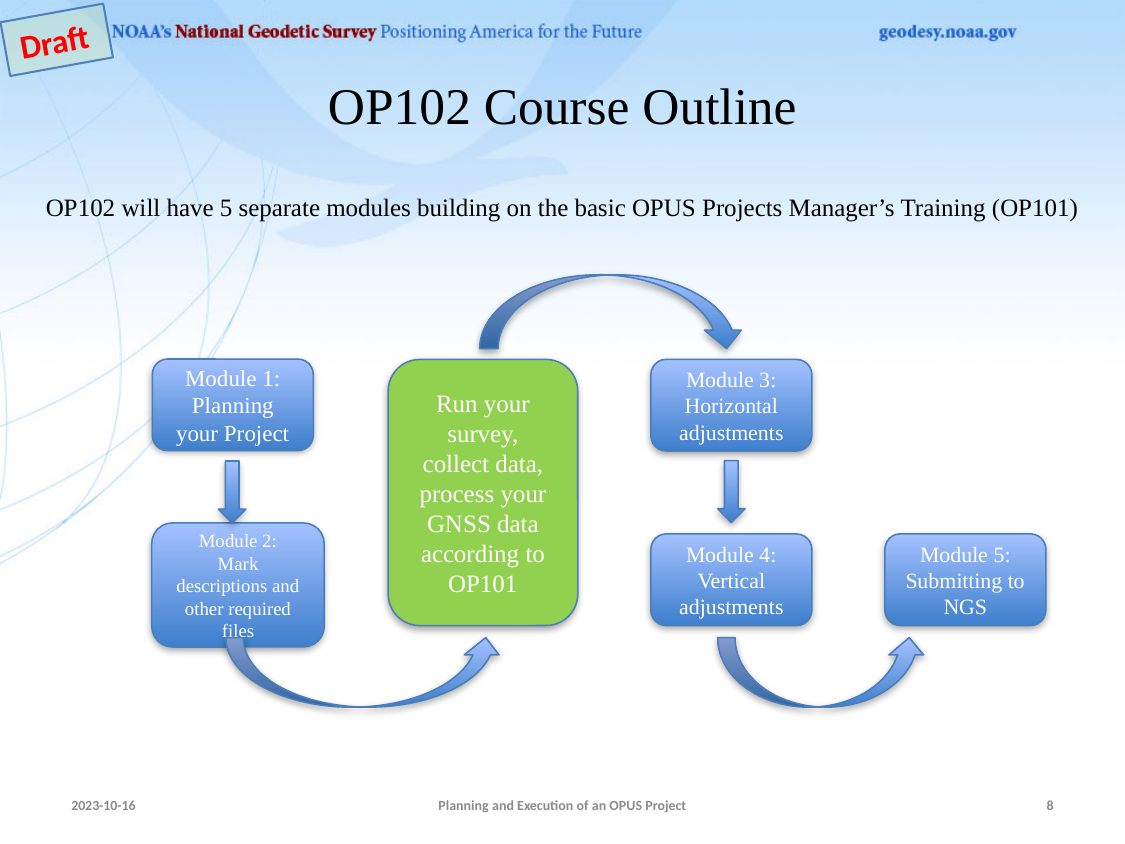

Draft
# OP102 Course Outline
OP102 will have 5 separate modules building on the basic OPUS Projects Manager’s Training (OP101)

Module 1:
Planning your Project
Run your survey, collect data, process your GNSS data according to OP101
Module 3:
Horizontal adjustments

Module 2:
Mark descriptions and other required files
Module 5:
Submitting to NGS
Module 4:
Vertical adjustments

2023-10-16
Planning and Execution of an OPUS Project
8